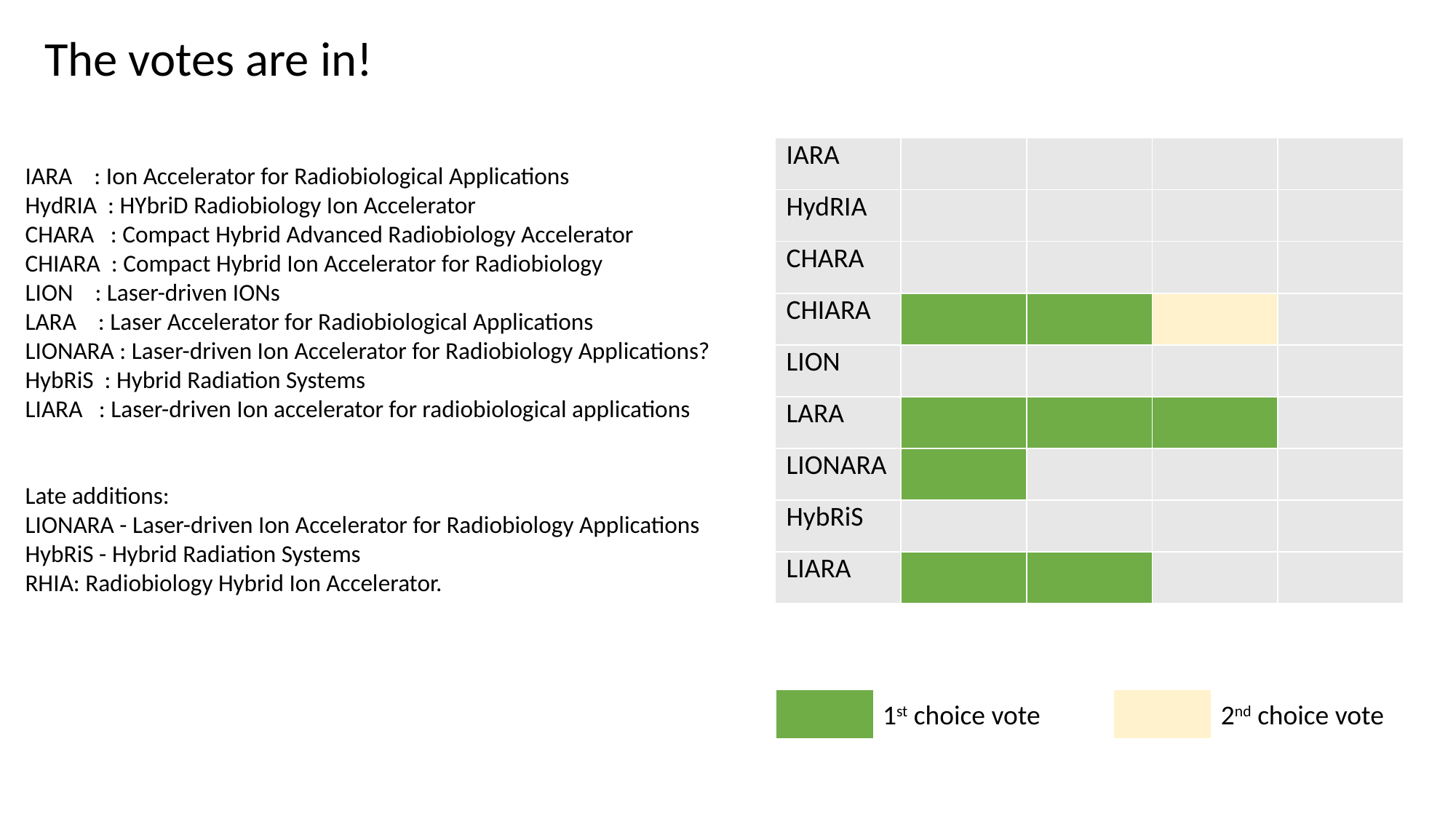

The votes are in!
| IARA |  |  |  |  |
| --- | --- | --- | --- | --- |
| HydRIA |  |  |  |  |
| CHARA |  |  |  |  |
| CHIARA |  |  |  |  |
| LION |  |  |  |  |
| LARA |  |  |  |  |
| LIONARA |  |  |  |  |
| HybRiS |  |  |  |  |
| LIARA |  |  |  |  |
IARA    : Ion Accelerator for Radiobiological Applications
HydRIA  : HYbriD Radiobiology Ion Accelerator
CHARA   : Compact Hybrid Advanced Radiobiology Accelerator
CHIARA  : Compact Hybrid Ion Accelerator for Radiobiology
LION    : Laser-driven IONs
LARA    : Laser Accelerator for Radiobiological Applications
LIONARA : Laser-driven Ion Accelerator for Radiobiology Applications?
HybRiS  : Hybrid Radiation Systems
LIARA   : Laser-driven Ion accelerator for radiobiological applications

Late additions:
LIONARA - Laser-driven Ion Accelerator for Radiobiology Applications
HybRiS - Hybrid Radiation Systems
RHIA: Radiobiology Hybrid Ion Accelerator.

1st choice vote
2nd choice vote